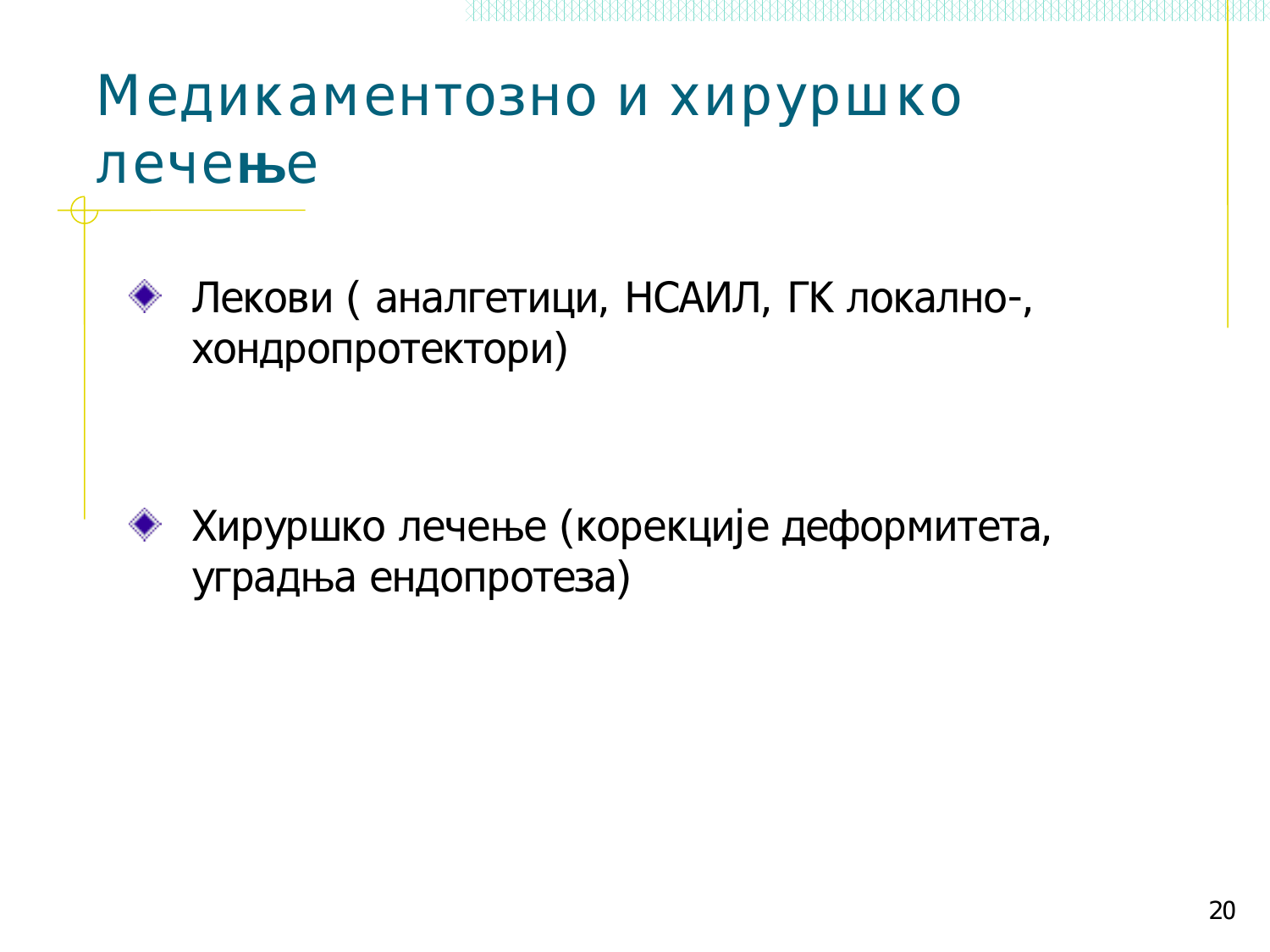

# Медикаментозно и хируршко лечење
Лекови ( аналгетици, НСАИЛ, ГК локално-, хондропротектори)

Хируршко лечење (корекције деформитета, уградња ендопротеза)
20